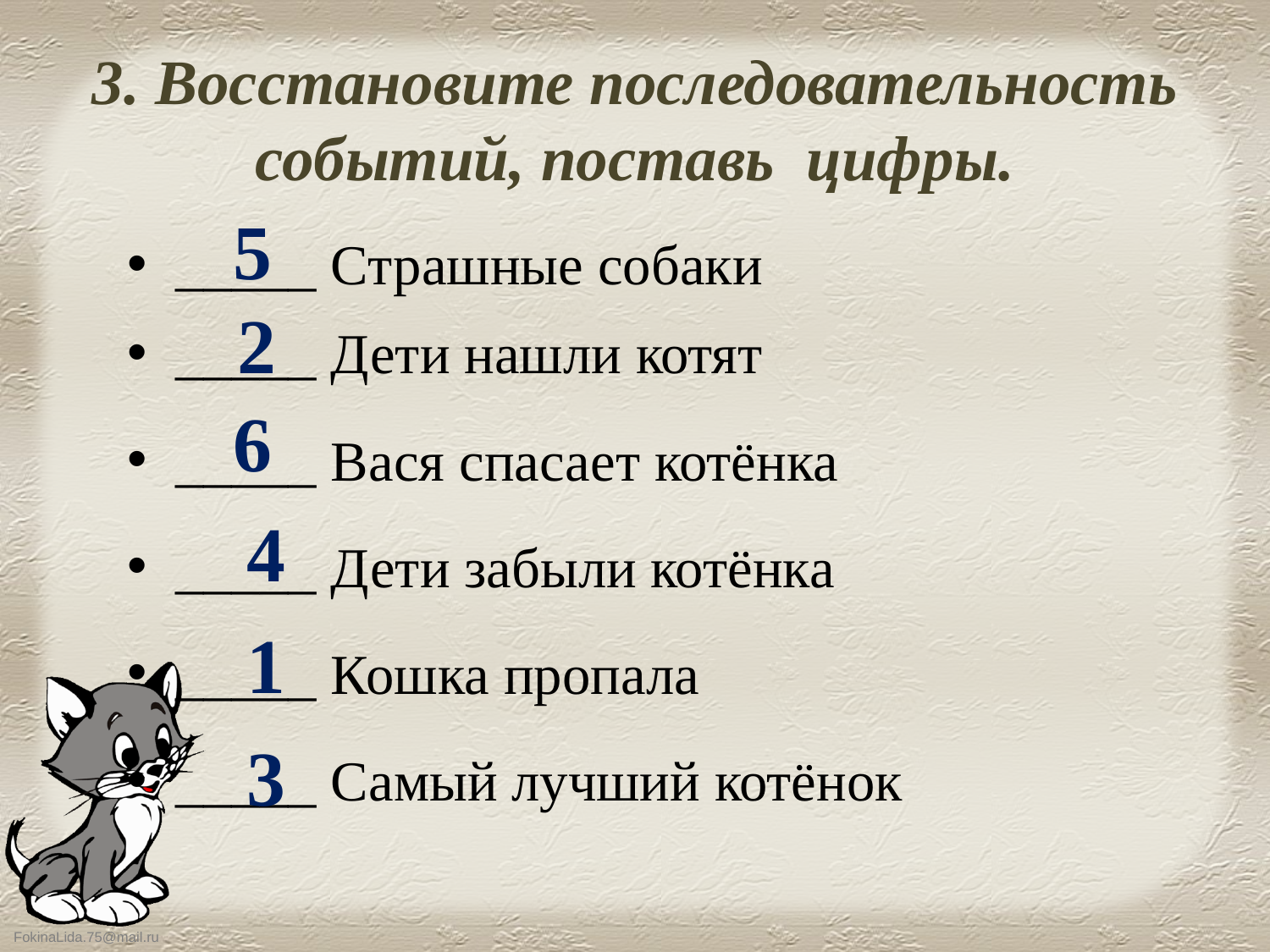

# 3. Восстановите последовательность событий, поставь  цифры.
5
_____ Страшные собаки
_____ Дети нашли котят
_____ Вася спасает котёнка
_____ Дети забыли котёнка
_____ Кошка пропала
_____ Самый лучший котёнок

2
6
4
1
3